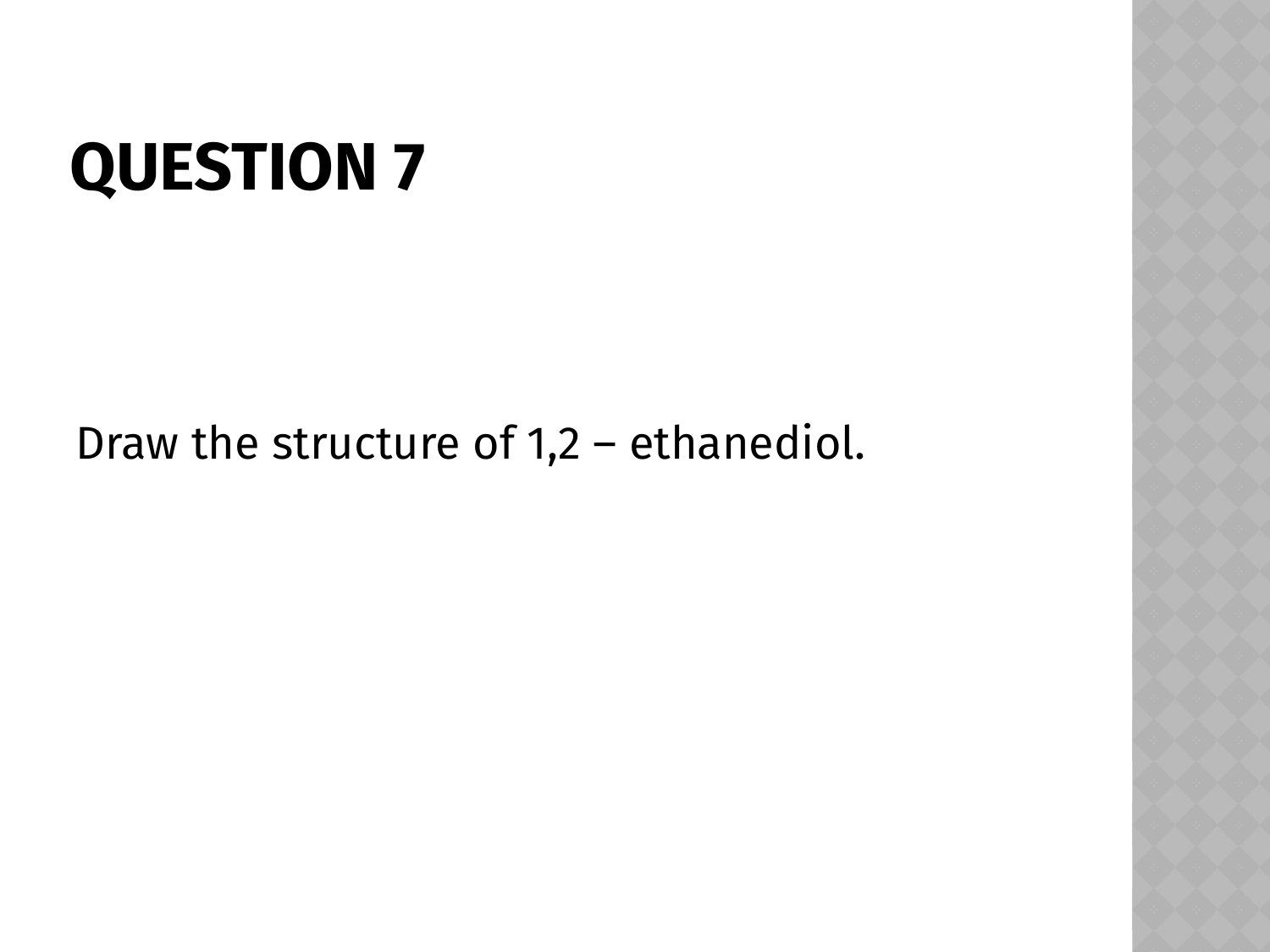

# Question 7
Draw the structure of 1,2 – ethanediol.